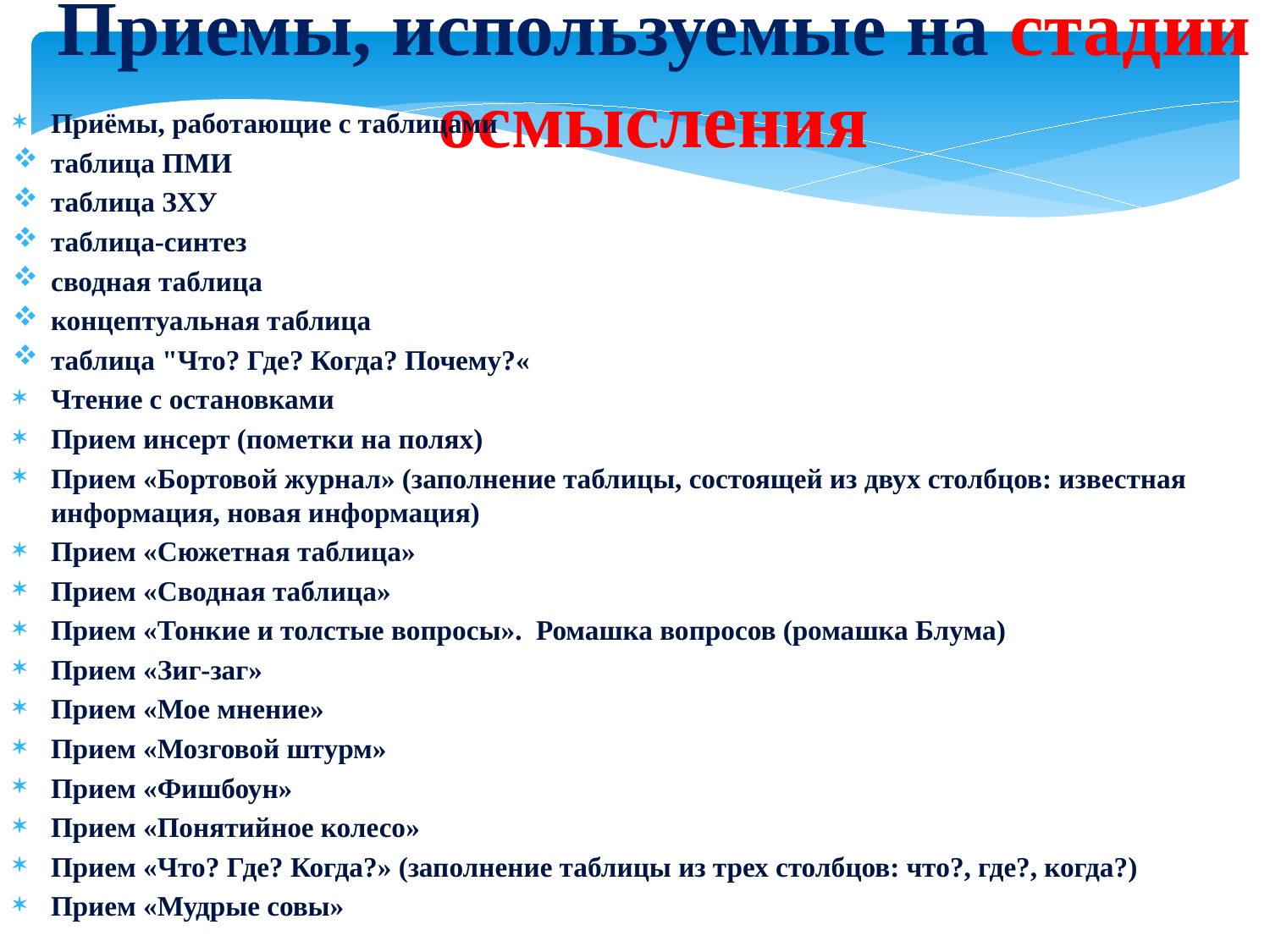

Приемы, используемые на стадии осмысления
Приёмы, работающие с таблицами
таблица ПМИ
таблица ЗХУ
таблица-синтез
сводная таблица
концептуальная таблица
таблица "Что? Где? Когда? Почему?«
Чтение с остановками
Прием инсерт (пометки на полях)
Прием «Бортовой журнал» (заполнение таблицы, состоящей из двух столбцов: известная информация, новая информация)
Прием «Сюжетная таблица»
Прием «Сводная таблица»
Прием «Тонкие и толстые вопросы».  Ромашка вопросов (ромашка Блума)
Прием «Зиг-заг»
Прием «Мое мнение»
Прием «Мозговой штурм»
Прием «Фишбоун»
Прием «Понятийное колесо»
Прием «Что? Где? Когда?» (заполнение таблицы из трех столбцов: что?, где?, когда?)
Прием «Мудрые совы»